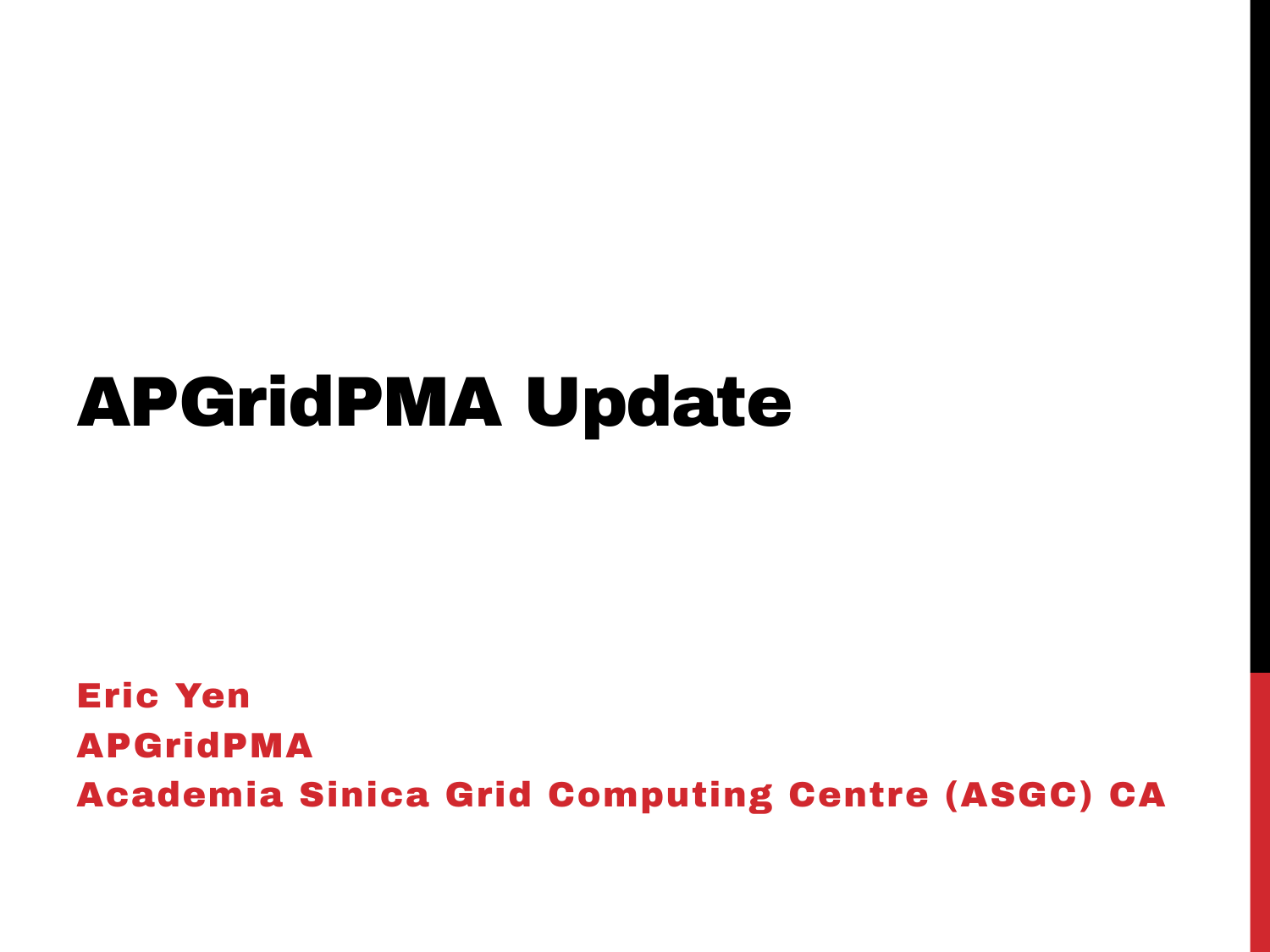

# APGridPMA Update
Eric Yen
APGridPMA
Academia Sinica Grid Computing Centre (ASGC) CA